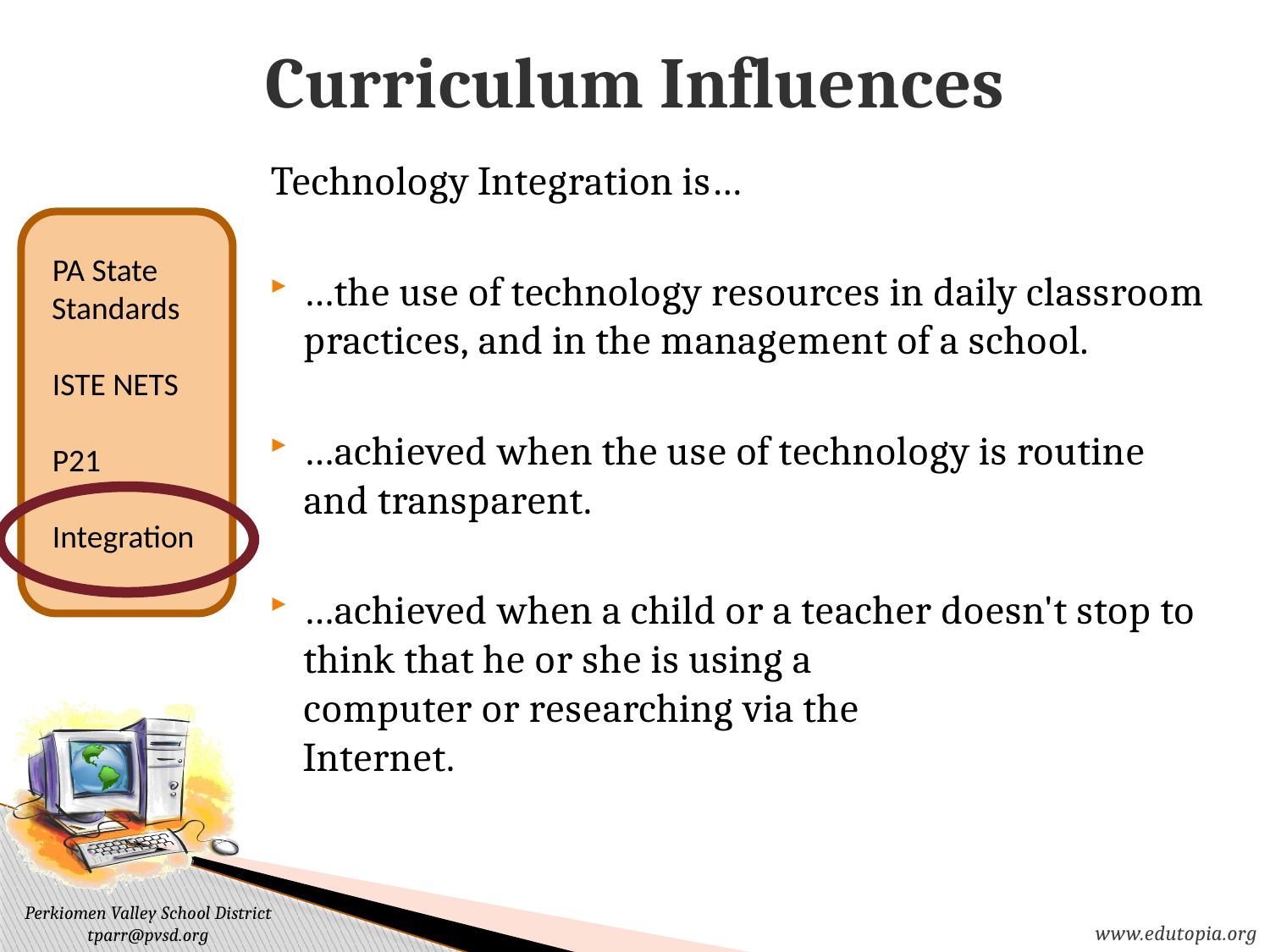

# Curriculum Influences
Technology Integration is…

…the use of technology resources in daily classroom practices, and in the management of a school.

…achieved when the use of technology is routine and transparent.

…achieved when a child or a teacher doesn't stop to think that he or she is using a
computer or researching via the
Internet.

PA State Standards

ISTE NETS

P21

Integration

www.edutopia.org